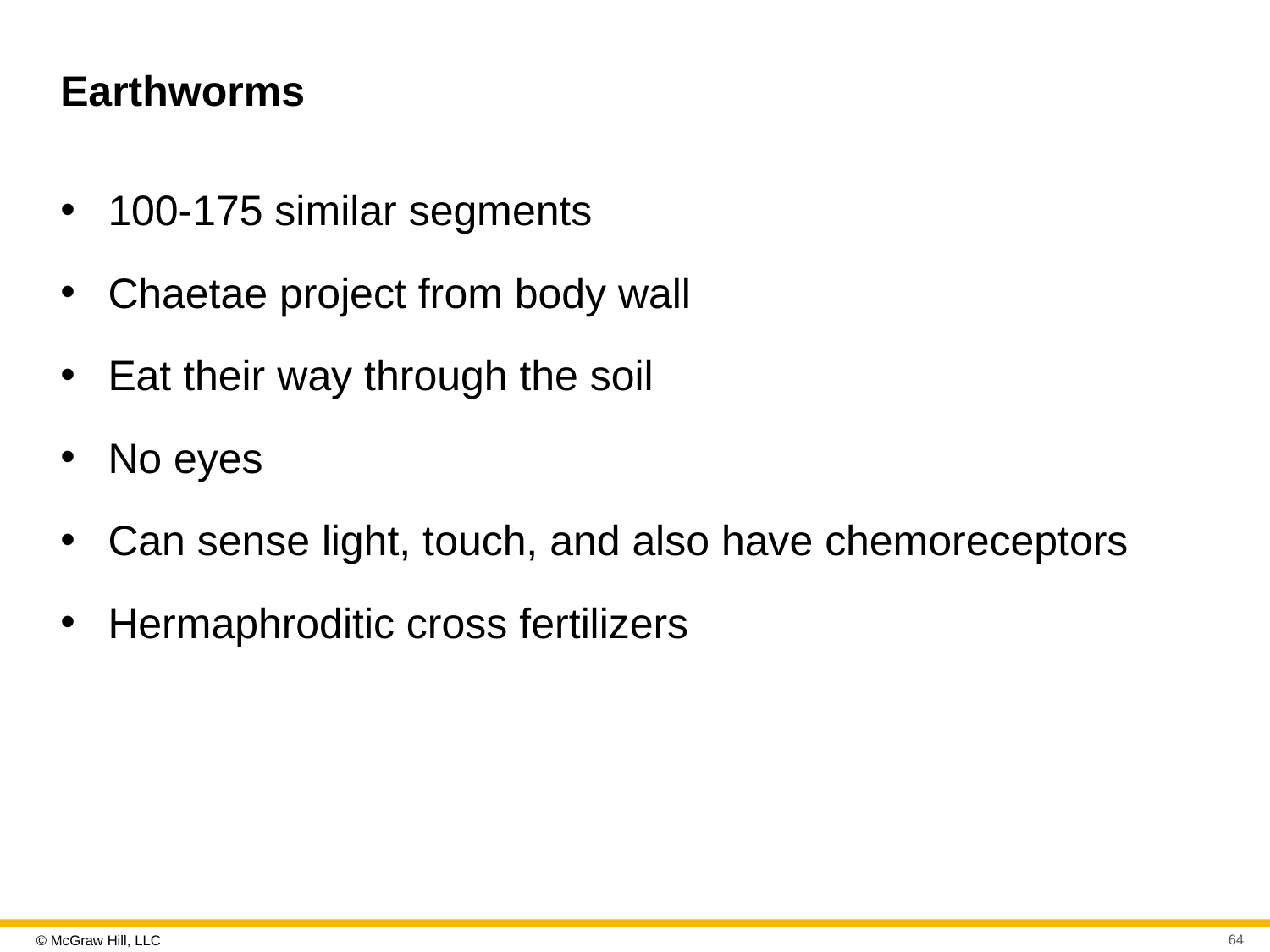

# Earthworms
100-175 similar segments
Chaetae project from body wall
Eat their way through the soil
No eyes
Can sense light, touch, and also have chemoreceptors
Hermaphroditic cross fertilizers
64